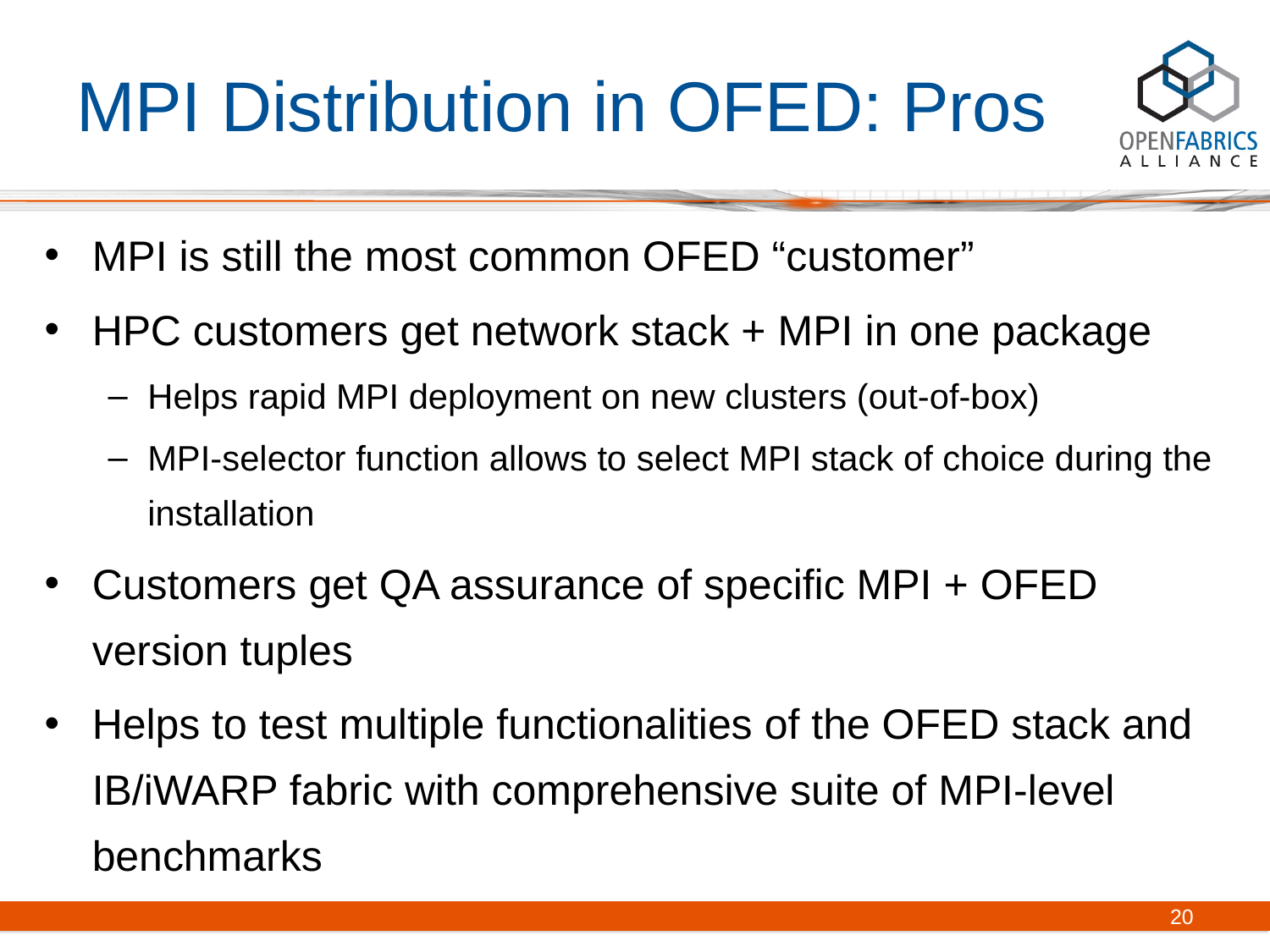

MPI Distribution in OFED: Pros
MPI is still the most common OFED “customer”
HPC customers get network stack + MPI in one package
Helps rapid MPI deployment on new clusters (out-of-box)
MPI-selector function allows to select MPI stack of choice during the installation
Customers get QA assurance of specific MPI + OFED version tuples
Helps to test multiple functionalities of the OFED stack and IB/iWARP fabric with comprehensive suite of MPI-level benchmarks
20